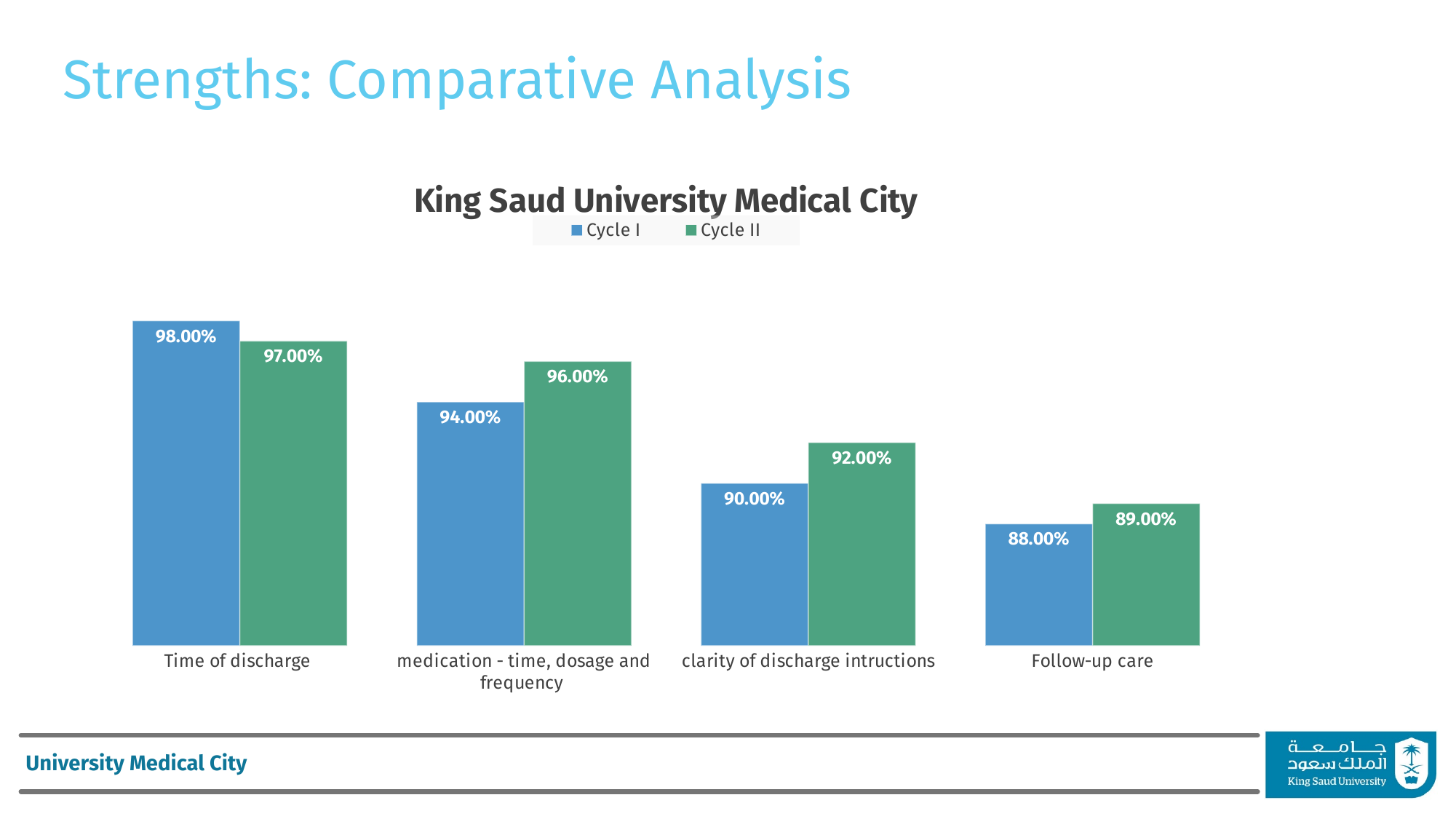

# Strengths: Comparative Analysis

### Chart: King Saud University Medical City

| Category | Cycle I | Cycle II |
|---|---|---|
| Time of discharge  | 0.98 | 0.97 |
| medication - time, dosage and frequency  | 0.9400000000000001 | 0.9600000000000001 |
| clarity of discharge intructions | 0.9 | 0.92 |
| Follow-up care | 0.8800000000000001 | 0.8900000000000001 |